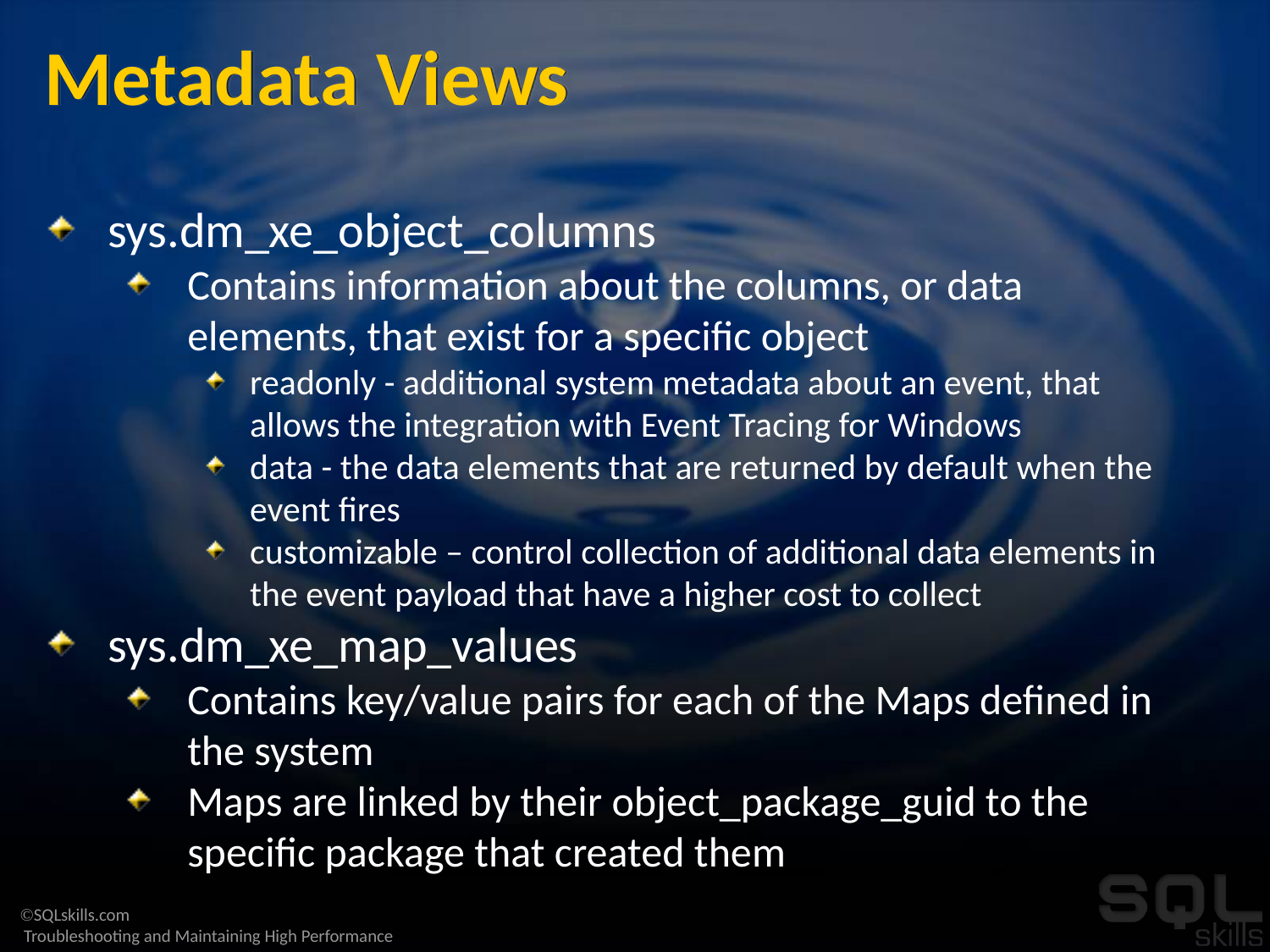

# Metadata Views
sys.dm_xe_object_columns
Contains information about the columns, or data elements, that exist for a specific object
readonly - additional system metadata about an event, that allows the integration with Event Tracing for Windows
data - the data elements that are returned by default when the event fires
customizable – control collection of additional data elements in the event payload that have a higher cost to collect
sys.dm_xe_map_values
Contains key/value pairs for each of the Maps defined in the system
Maps are linked by their object_package_guid to the specific package that created them